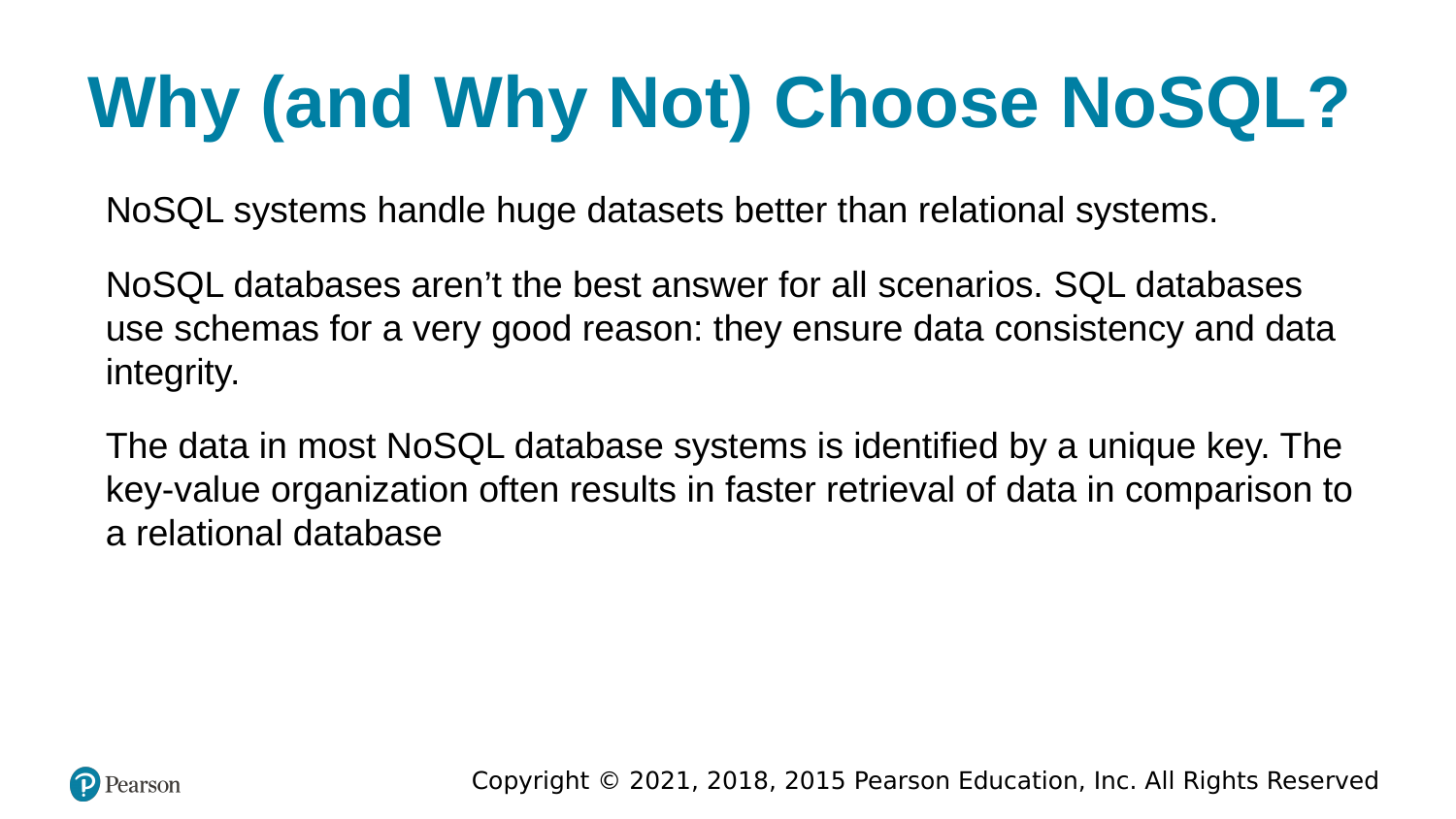

# Why (and Why Not) Choose NoSQL?
NoSQL systems handle huge datasets better than relational systems.
NoSQL databases aren’t the best answer for all scenarios. SQL databases use schemas for a very good reason: they ensure data consistency and data integrity.
The data in most NoSQL database systems is identified by a unique key. The key-value organization often results in faster retrieval of data in comparison to a relational database